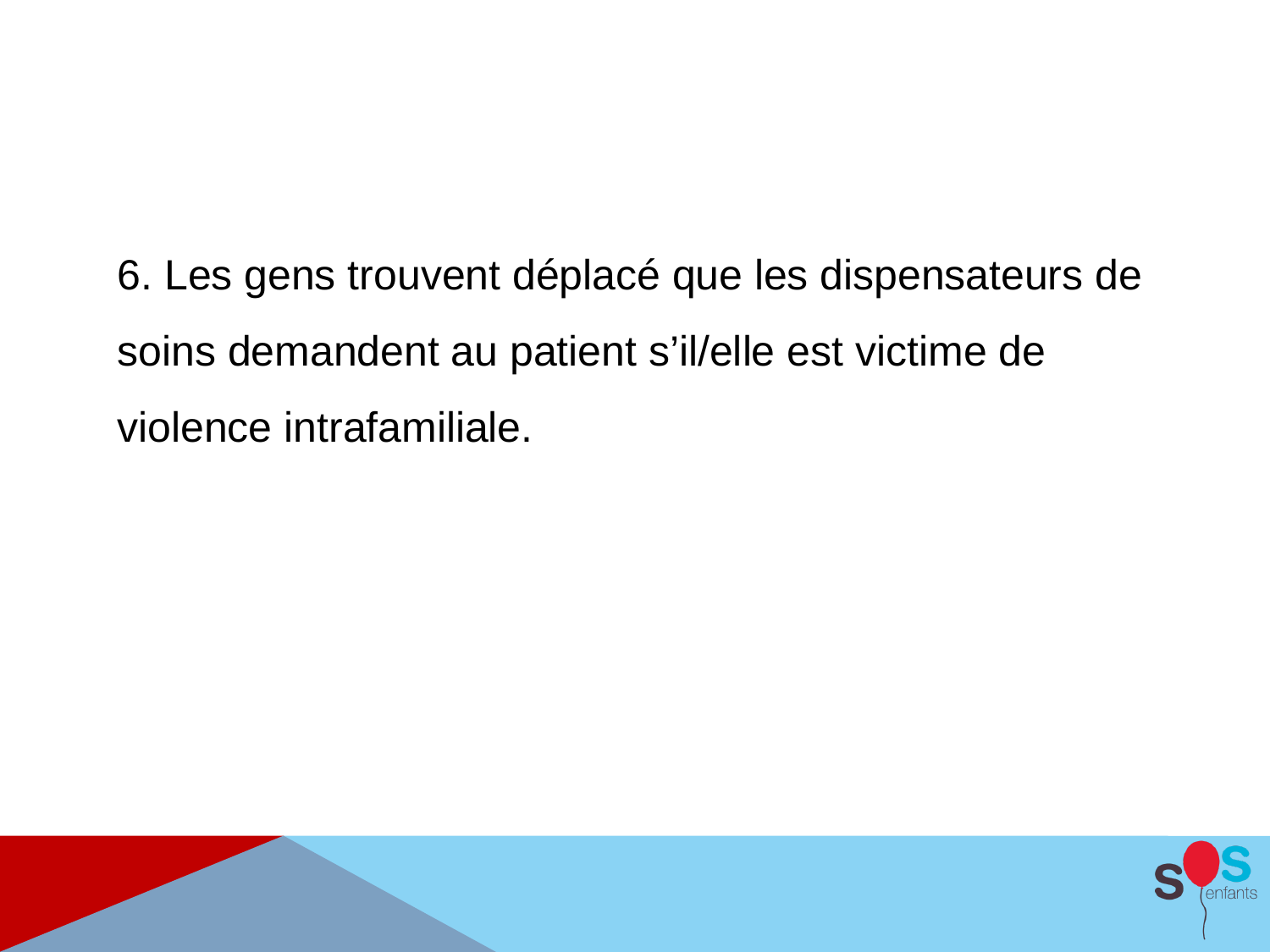

6. Les gens trouvent déplacé que les dispensateurs de soins demandent au patient s’il/elle est victime de violence intrafamiliale.